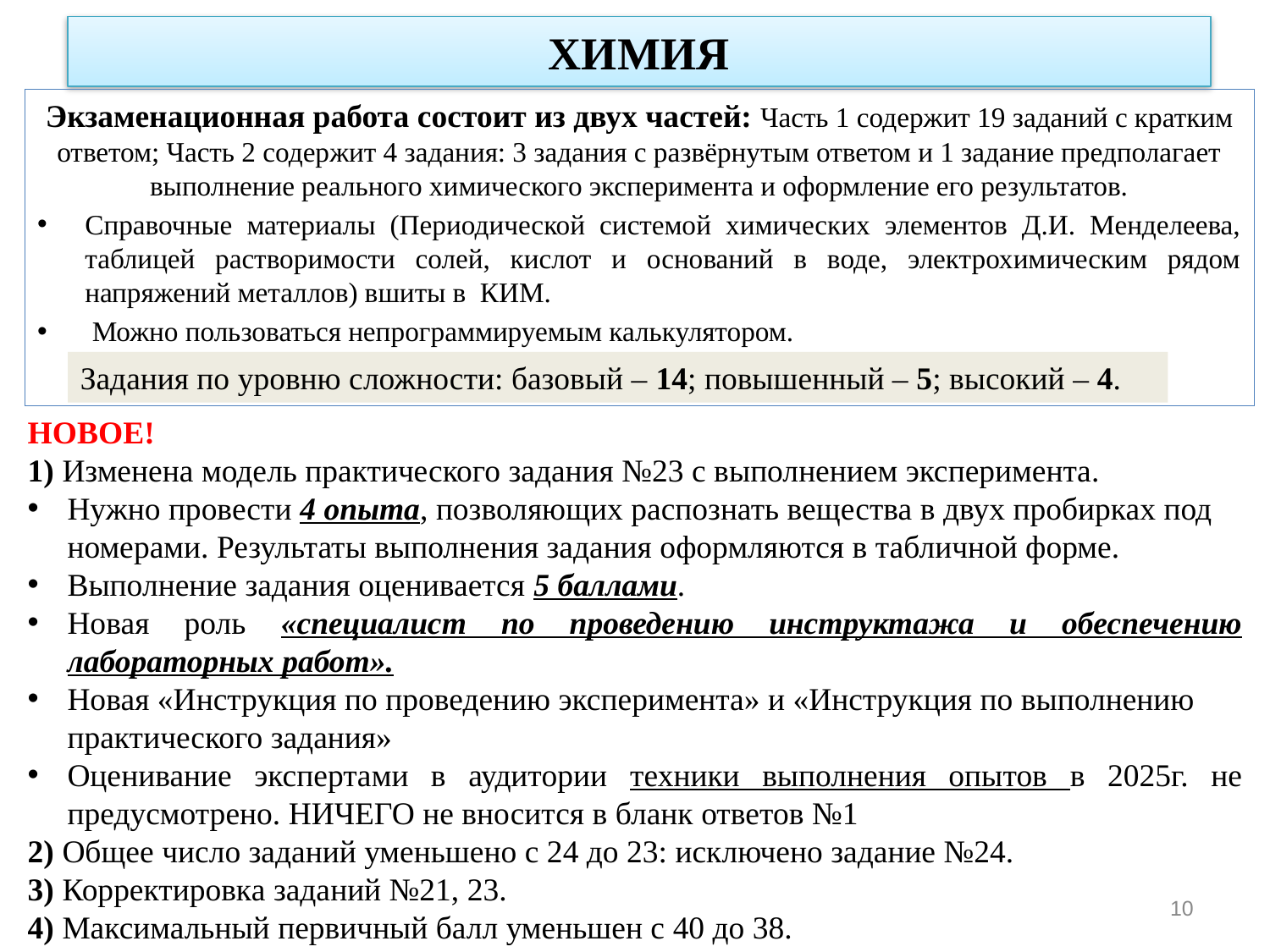

ХИМИЯ
Экзаменационная работа состоит из двух частей: Часть 1 содержит 19 заданий с кратким ответом; Часть 2 содержит 4 задания: 3 задания с развёрнутым ответом и 1 задание предполагает выполнение реального химического эксперимента и оформление его результатов.
Справочные материалы (Периодической системой химических элементов Д.И. Менделеева, таблицей растворимости солей, кислот и оснований в воде, электрохимическим рядом напряжений металлов) вшиты в  КИМ.
 Можно пользоваться непрограммируемым калькулятором.
Задания по уровню сложности: базовый – 14; повышенный – 5; высокий – 4.
НОВОЕ!
1) Изменена модель практического задания №23 с выполнением эксперимента.
Нужно провести 4 опыта, позволяющих распознать вещества в двух пробирках под номерами. Результаты выполнения задания оформляются в табличной форме.
Выполнение задания оценивается 5 баллами.
Новая роль «специалист по проведению инструктажа и обеспечению лабораторных работ».
Новая «Инструкция по проведению эксперимента» и «Инструкция по выполнению практического задания»
Оценивание экспертами в аудитории техники выполнения опытов в 2025г. не предусмотрено. НИЧЕГО не вносится в бланк ответов №1
2) Общее число заданий уменьшено с 24 до 23: исключено задание №24.
3) Корректировка заданий №21, 23.
4) Максимальный первичный балл уменьшен с 40 до 38.
10